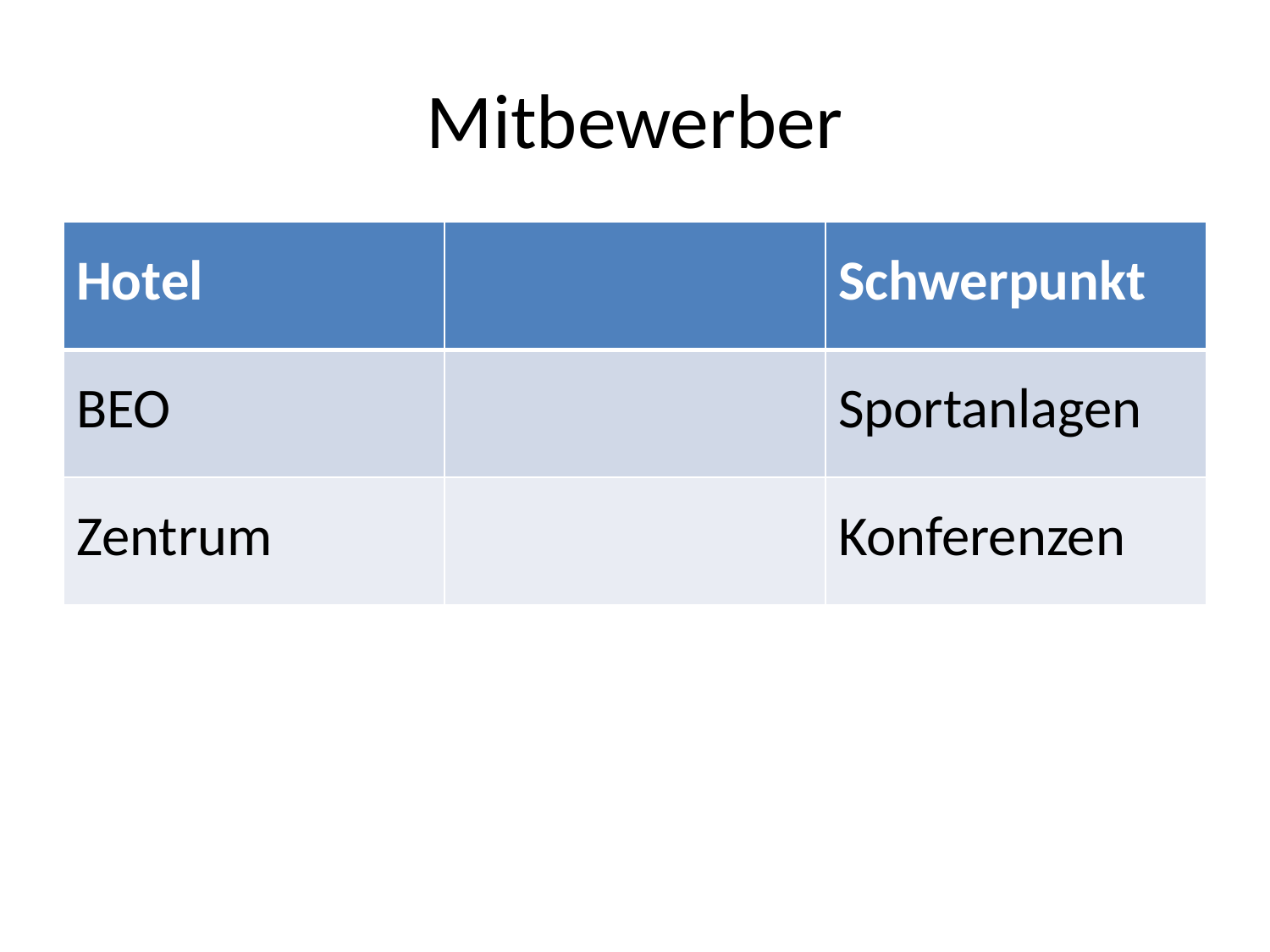

# Mitbewerber
| Hotel |  | Schwerpunkt |
| --- | --- | --- |
| BEO |  | Sportanlagen |
| Zentrum |  | Konferenzen |